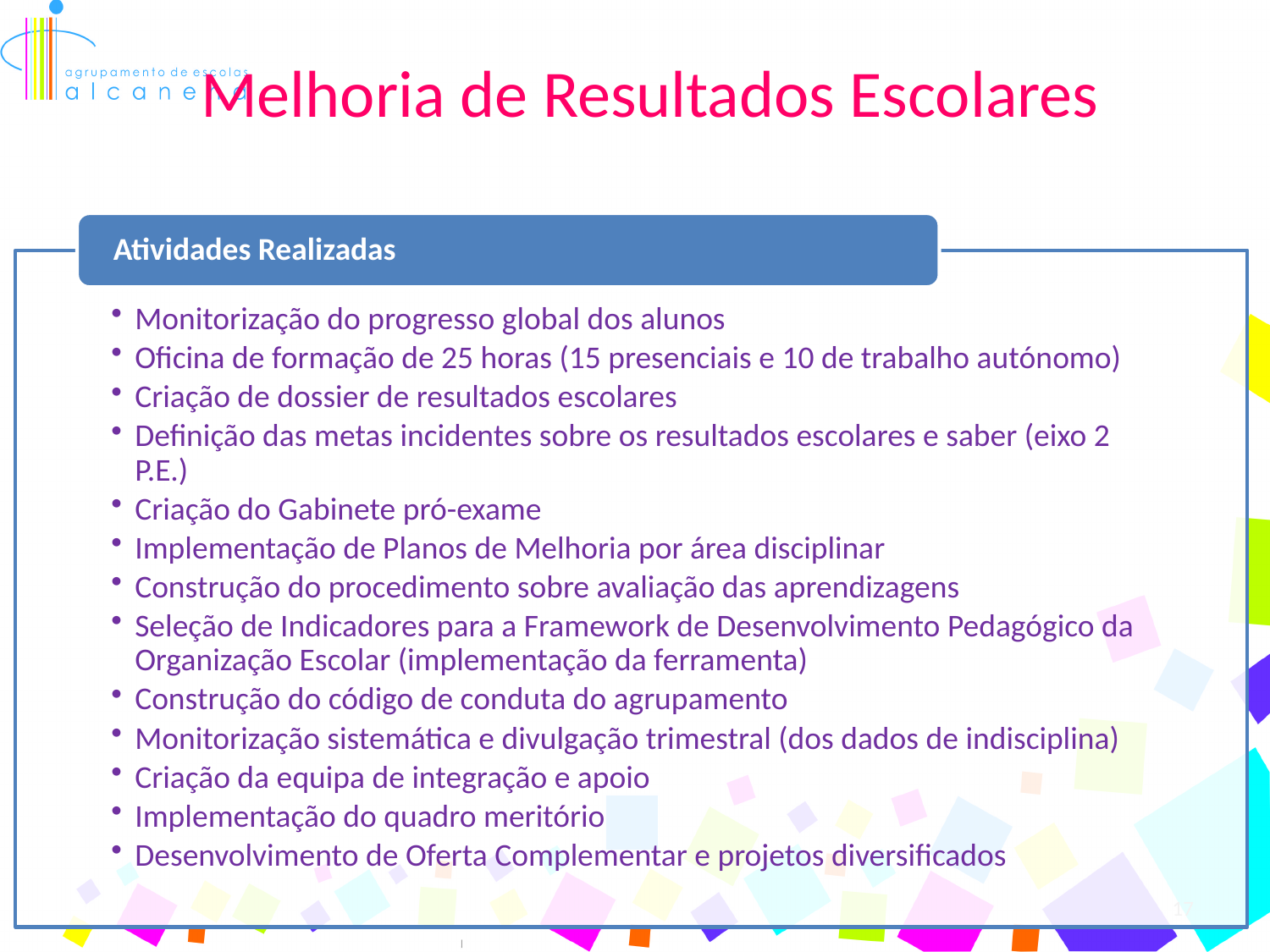

Melhoria de Resultados Escolares
Monitorização do progresso global dos alunos
Oficina de formação de 25 horas (15 presenciais e 10 de trabalho autónomo)
Criação de dossier de resultados escolares
Definição das metas incidentes sobre os resultados escolares e saber (eixo 2 P.E.)
Criação do Gabinete pró-exame
Implementação de Planos de Melhoria por área disciplinar
Construção do procedimento sobre avaliação das aprendizagens
Seleção de Indicadores para a Framework de Desenvolvimento Pedagógico da Organização Escolar (implementação da ferramenta)
Construção do código de conduta do agrupamento
Monitorização sistemática e divulgação trimestral (dos dados de indisciplina)
Criação da equipa de integração e apoio
Implementação do quadro meritório
Desenvolvimento de Oferta Complementar e projetos diversificados
Atividades Realizadas
17